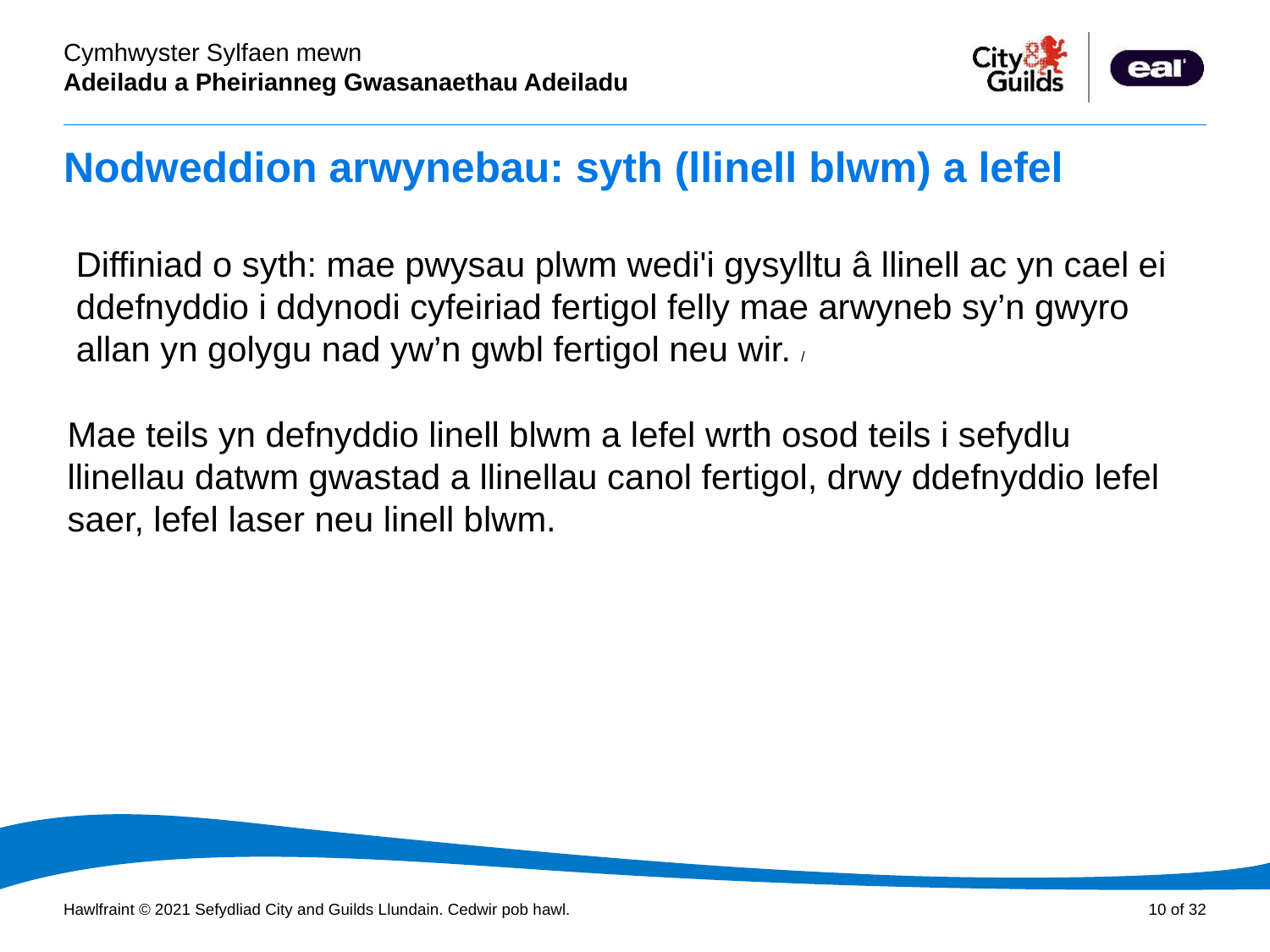

# Nodweddion arwynebau: syth (llinell blwm) a lefel

Diffiniad o syth: mae pwysau plwm wedi'i gysylltu â llinell ac yn cael ei ddefnyddio i ddynodi cyfeiriad fertigol felly mae arwyneb sy’n gwyro allan yn golygu nad yw’n gwbl fertigol neu wir. /

Mae teils yn defnyddio linell blwm a lefel wrth osod teils i sefydlu llinellau datwm gwastad a llinellau canol fertigol, drwy ddefnyddio lefel saer, lefel laser neu linell blwm.